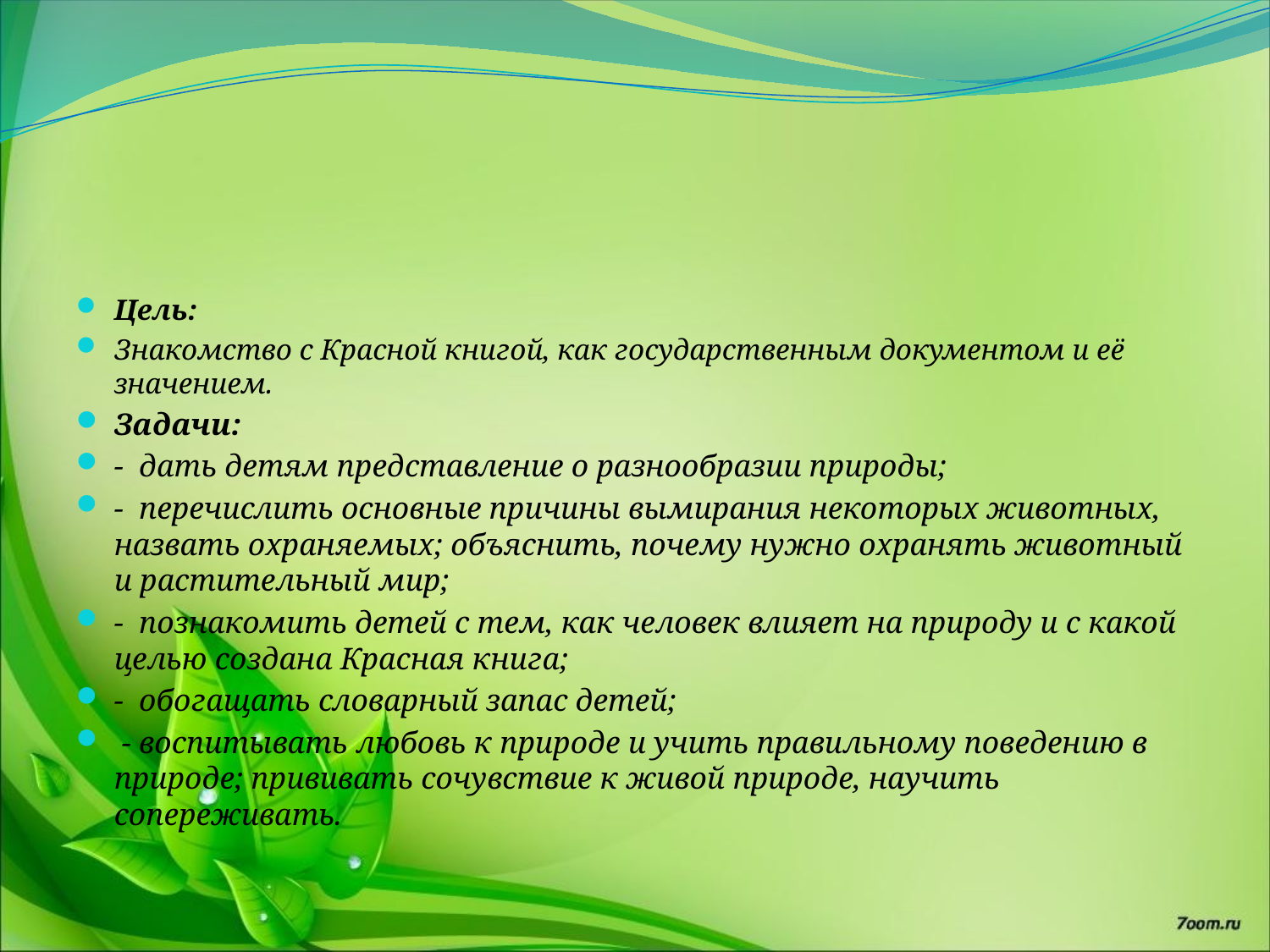

#
Цель:
Знакомство с Красной книгой, как государственным документом и её значением.
Задачи:
-  дать детям представление о разнообразии природы;
-  перечислить основные причины вымирания некоторых животных, назвать охраняемых; объяснить, почему нужно охранять животный и растительный мир;
-  познакомить детей с тем, как человек влияет на природу и с какой целью создана Красная книга;
-  обогащать словарный запас детей;
 - воспитывать любовь к природе и учить правильному поведению в природе; прививать сочувствие к живой природе, научить сопереживать.